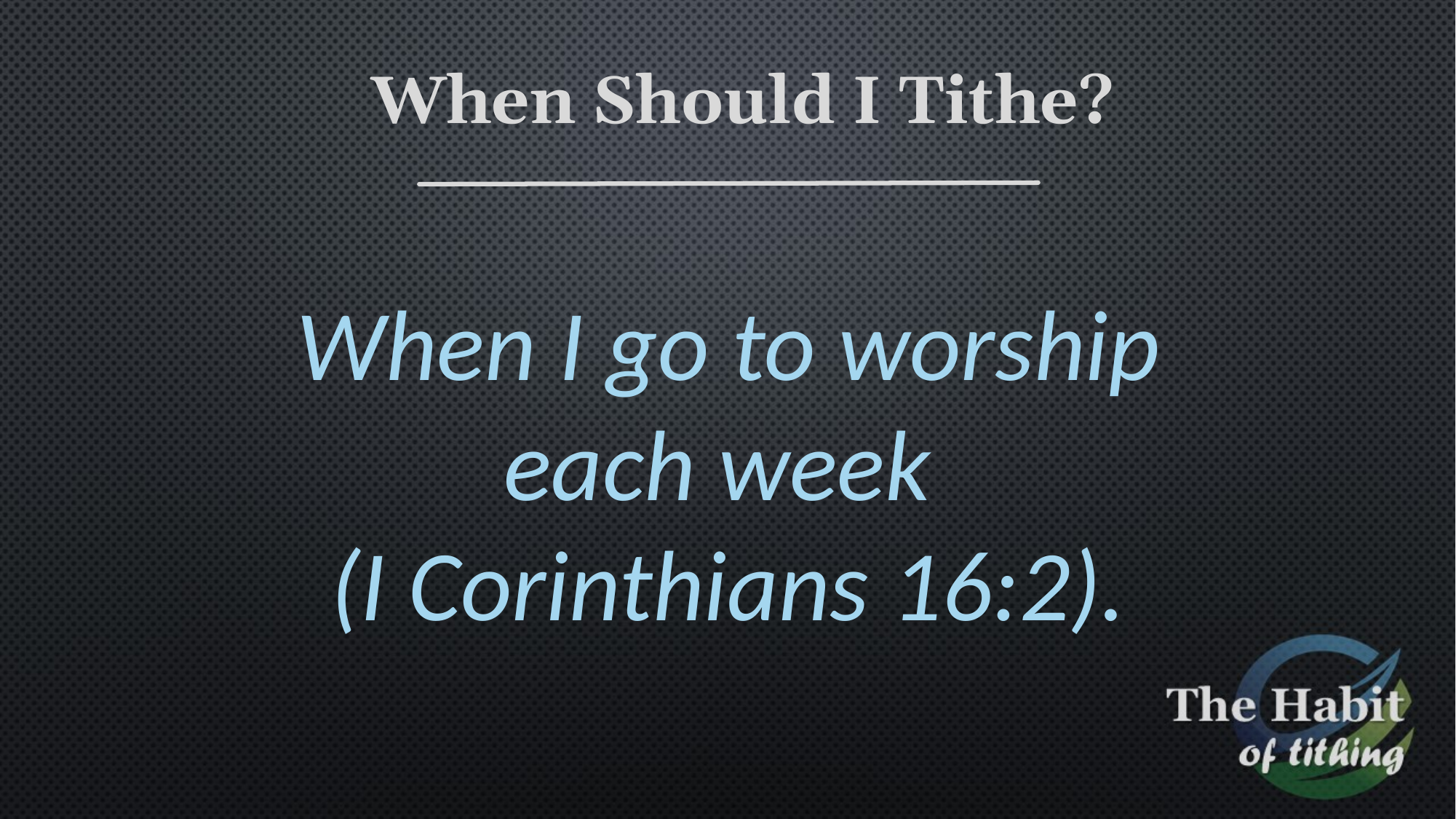

When Should I Tithe?
When I go to worship each week
(I Corinthians 16:2).